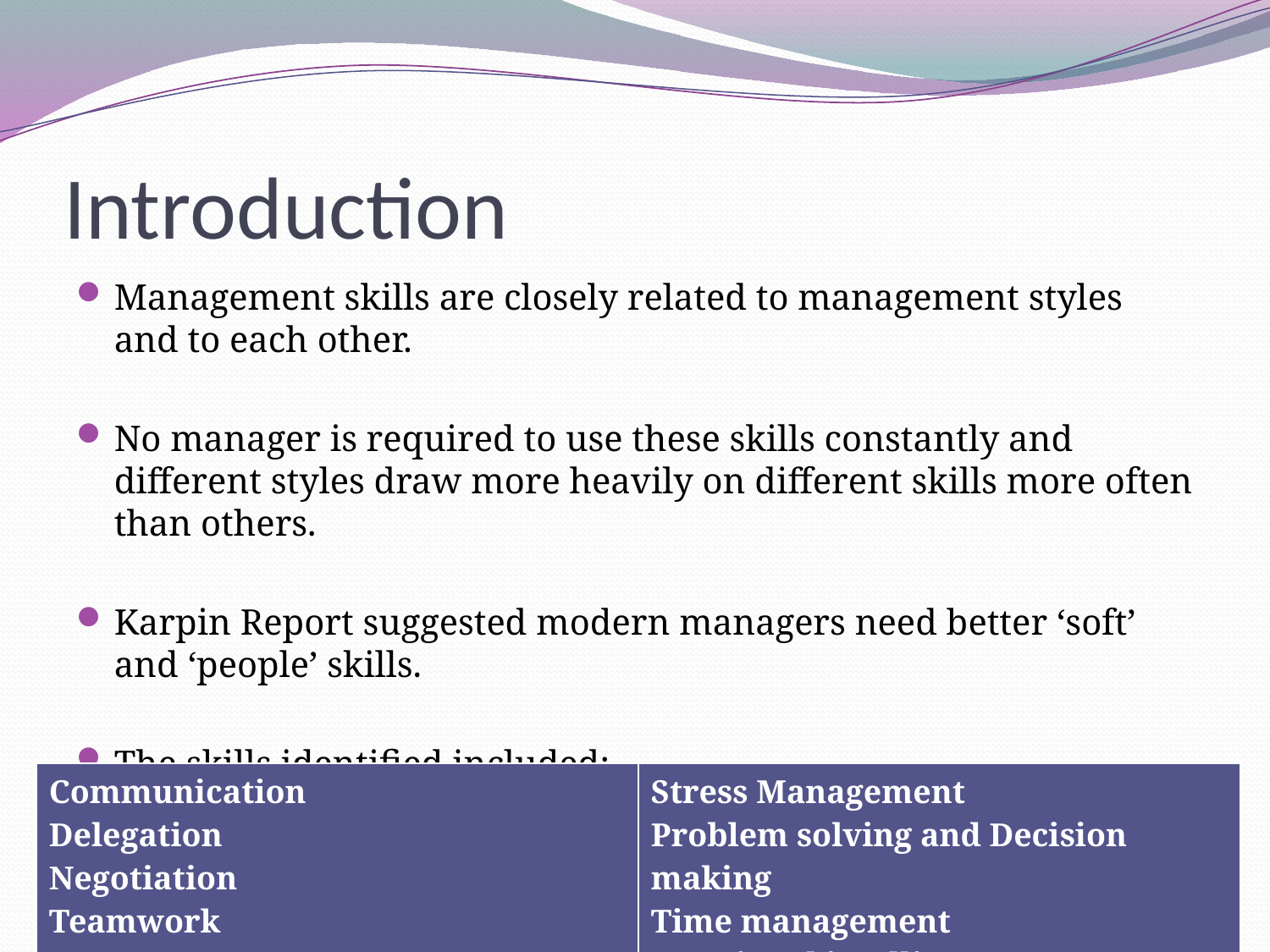

# Introduction
Management skills are closely related to management styles and to each other.

No manager is required to use these skills constantly and different styles draw more heavily on different skills more often than others.

Karpin Report suggested modern managers need better ‘soft’ and ‘people’ skills.

The skills identified included:

| Communication Delegation Negotiation Teamwork | Stress Management Problem solving and Decision making Time management Emotional intelligence |
| --- | --- |